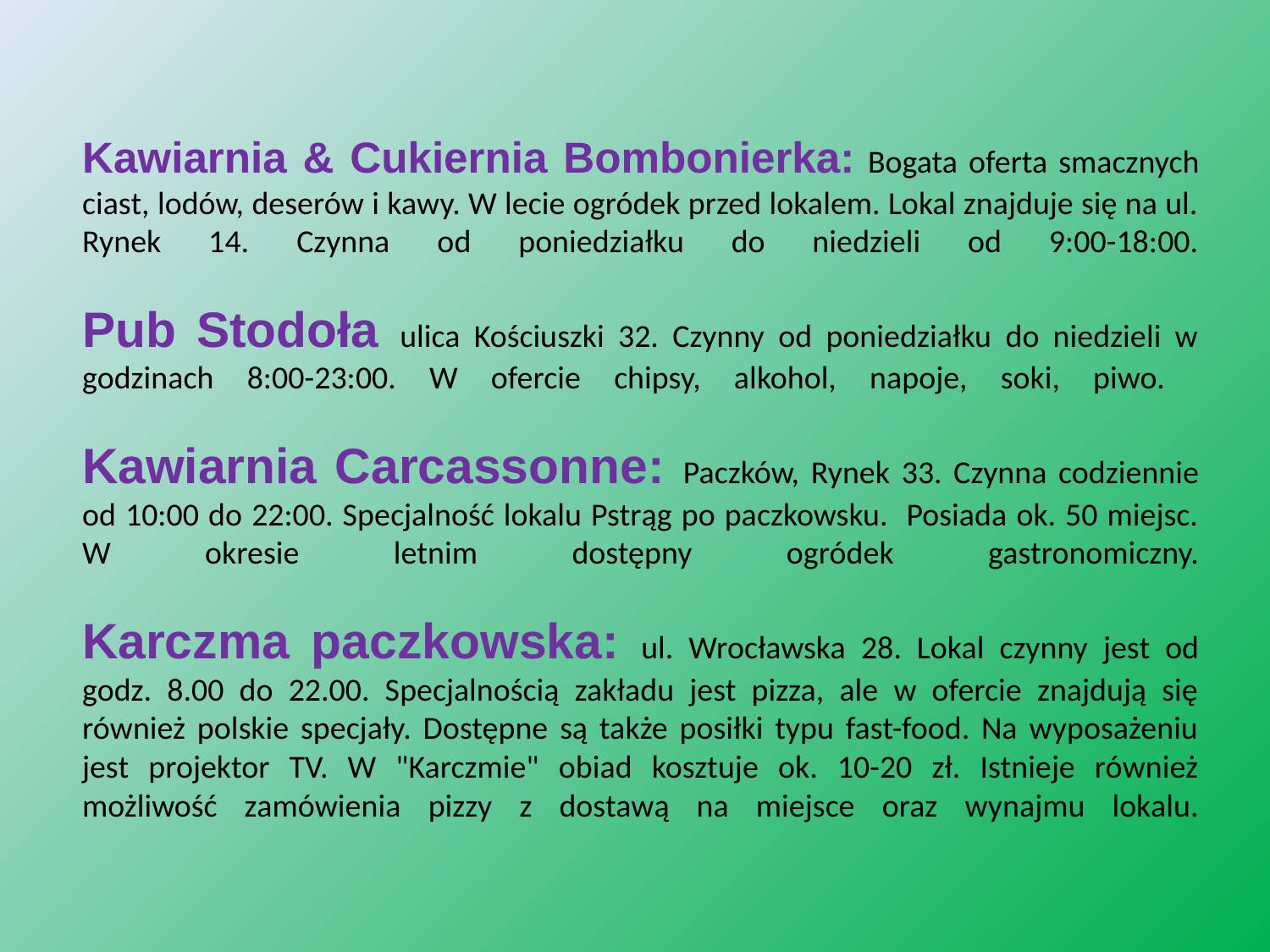

# Kawiarnia & Cukiernia Bombonierka: Bogata oferta smacznych ciast, lodów, deserów i kawy. W lecie ogródek przed lokalem. Lokal znajduje się na ul. Rynek 14. Czynna od poniedziałku do niedzieli od 9:00-18:00. Pub Stodoła ulica Kościuszki 32. Czynny od poniedziałku do niedzieli w godzinach 8:00-23:00. W ofercie chipsy, alkohol, napoje, soki, piwo. Kawiarnia Carcassonne: Paczków, Rynek 33. Czynna codziennie od 10:00 do 22:00. Specjalność lokalu Pstrąg po paczkowsku.  Posiada ok. 50 miejsc. W okresie letnim dostępny ogródek gastronomiczny. Karczma paczkowska: ul. Wrocławska 28. Lokal czynny jest od godz. 8.00 do 22.00. Specjalnością zakładu jest pizza, ale w ofercie znajdują się również polskie specjały. Dostępne są także posiłki typu fast-food. Na wyposażeniu jest projektor TV. W "Karczmie" obiad kosztuje ok. 10-20 zł. Istnieje również możliwość zamówienia pizzy z dostawą na miejsce oraz wynajmu lokalu.